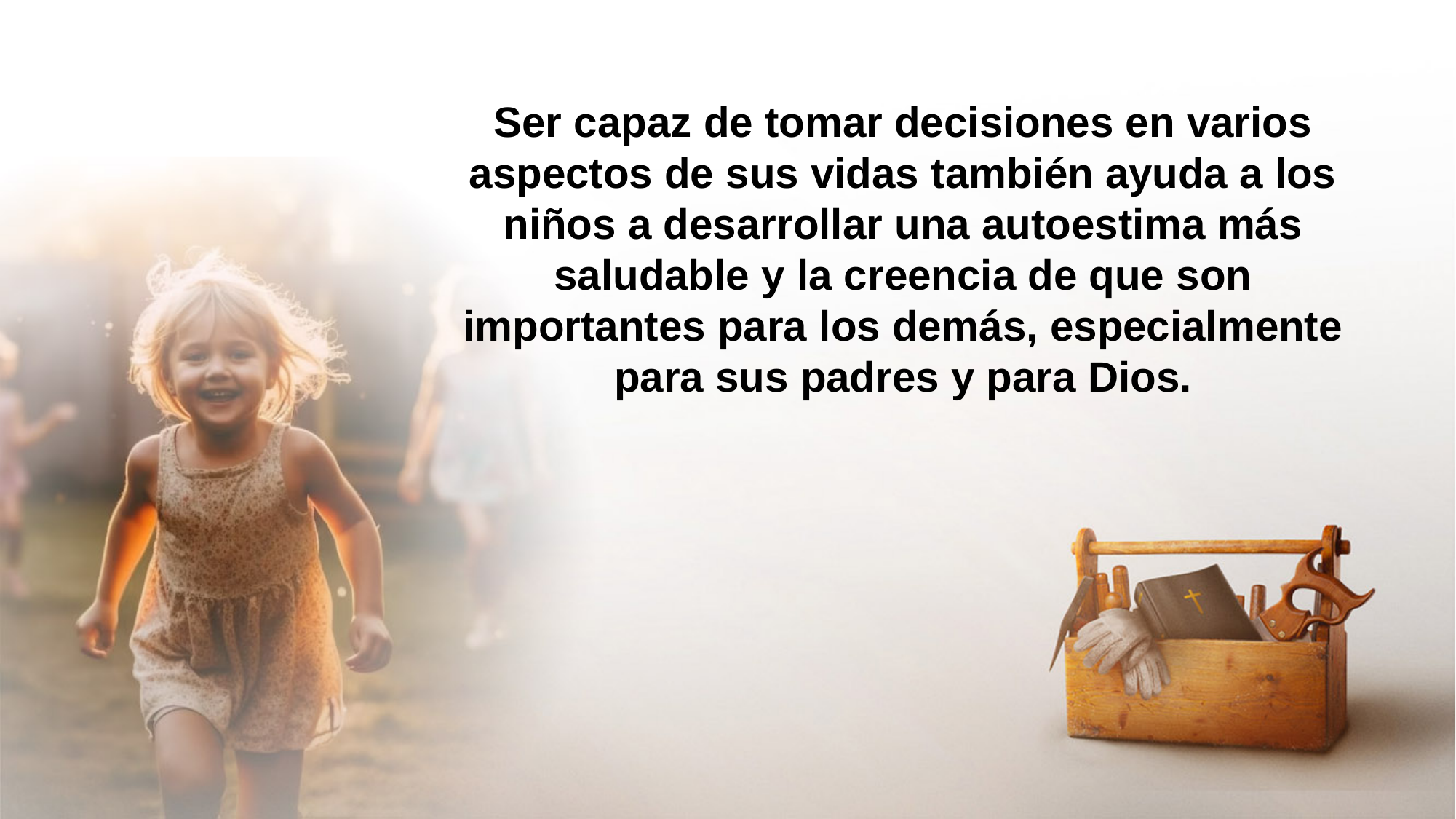

Ser capaz de tomar decisiones en varios aspectos de sus vidas también ayuda a los niños a desarrollar una autoestima más saludable y la creencia de que son importantes para los demás, especialmente para sus padres y para Dios.